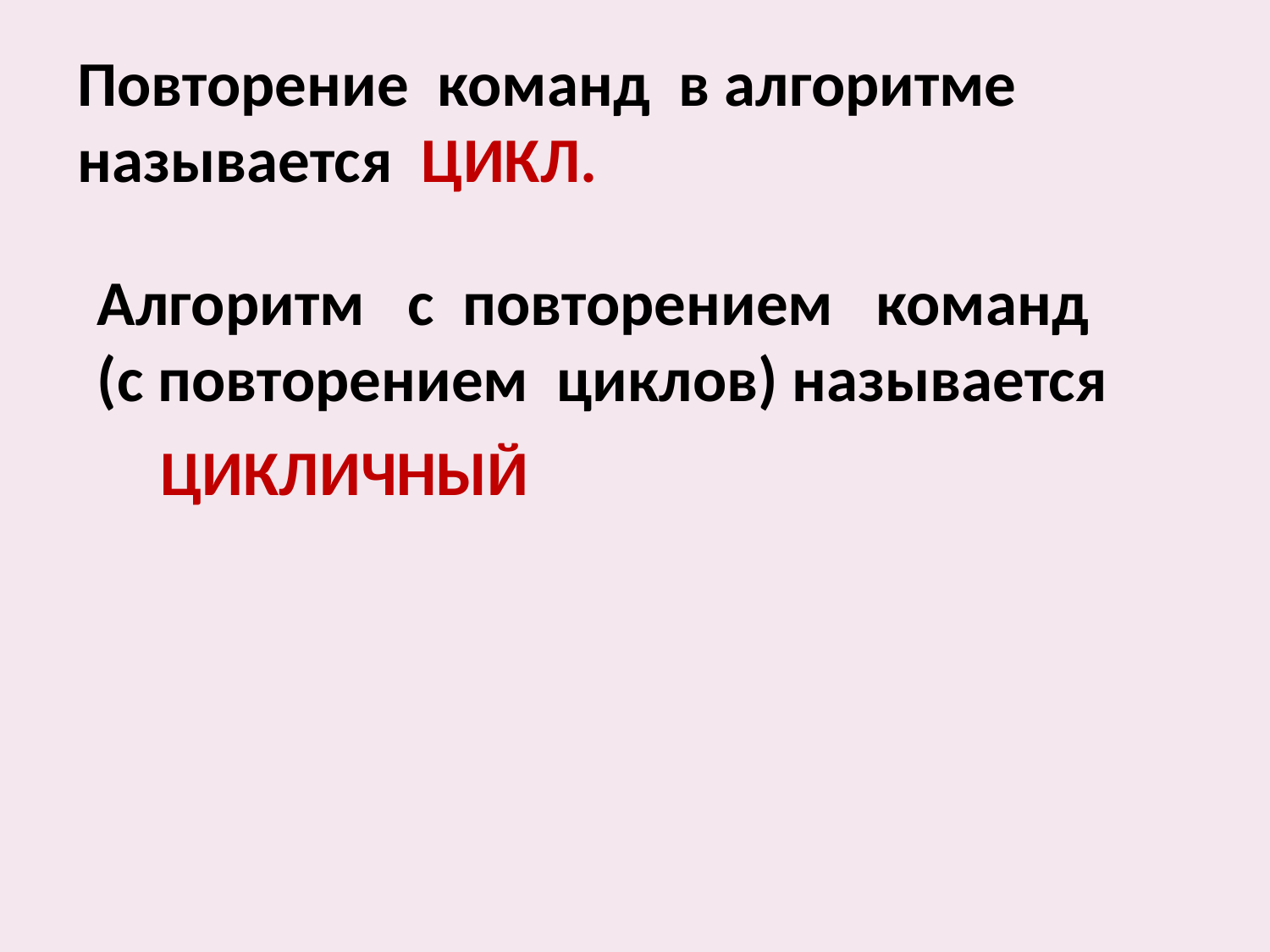

Повторение  команд  в алгоритме  называется  ЦИКЛ.
Алгоритм   с  повторением   команд  (с повторением  циклов) называется
ЦИКЛИЧНЫЙ